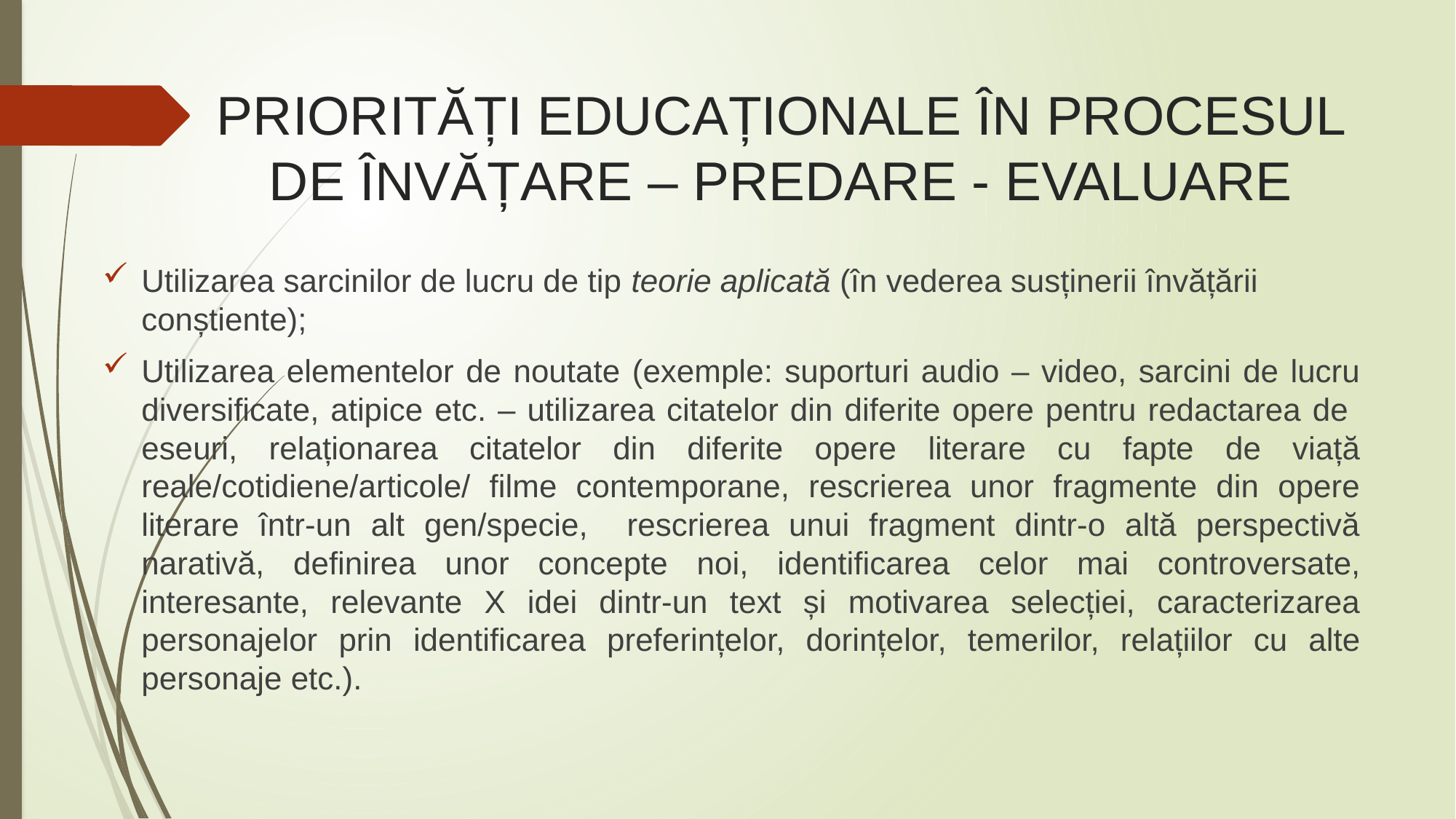

# PRIORITĂȚI EDUCAȚIONALE ÎN PROCESUL DE ÎNVĂȚARE – PREDARE - EVALUARE
Utilizarea sarcinilor de lucru de tip teorie aplicată (în vederea susținerii învățării conștiente);
Utilizarea elementelor de noutate (exemple: suporturi audio – video, sarcini de lucru diversificate, atipice etc. – utilizarea citatelor din diferite opere pentru redactarea de  eseuri, relaționarea citatelor din diferite opere literare cu fapte de viață reale/cotidiene/articole/ filme contemporane, rescrierea unor fragmente din opere literare într-un alt gen/specie,  rescrierea unui fragment dintr-o altă perspectivă narativă, definirea unor concepte noi, identificarea celor mai controversate, interesante, relevante X idei dintr-un text și motivarea selecției, caracterizarea personajelor prin identificarea preferințelor, dorințelor, temerilor, relațiilor cu alte personaje etc.).